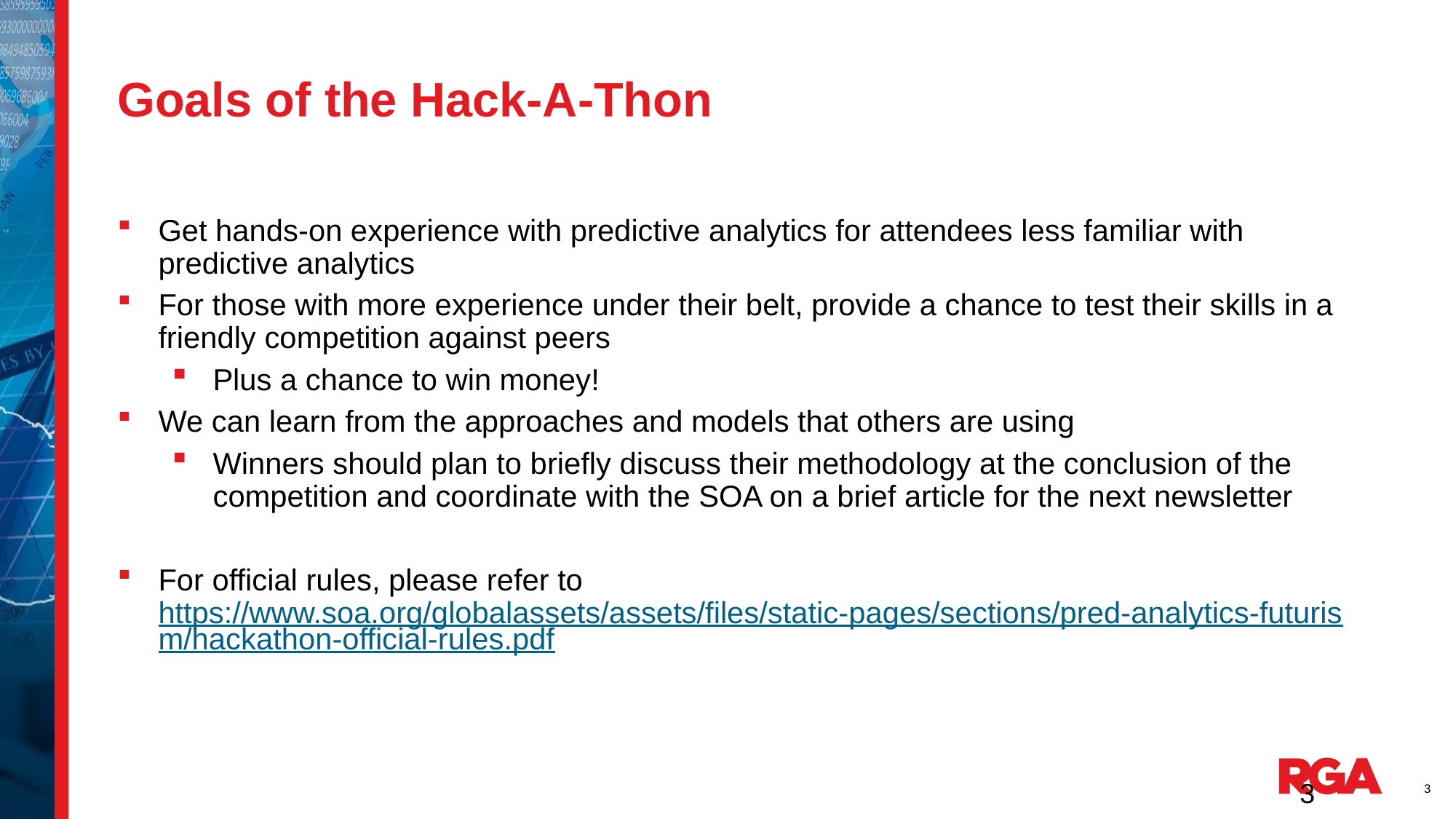

# Goals of the Hack-A-Thon
Get hands-on experience with predictive analytics for attendees less familiar with predictive analytics
For those with more experience under their belt, provide a chance to test their skills in a friendly competition against peers
Plus a chance to win money!
We can learn from the approaches and models that others are using
Winners should plan to briefly discuss their methodology at the conclusion of the competition and coordinate with the SOA on a brief article for the next newsletter

For official rules, please refer to https://www.soa.org/globalassets/assets/files/static-pages/sections/pred-analytics-futurism/hackathon-official-rules.pdf

3